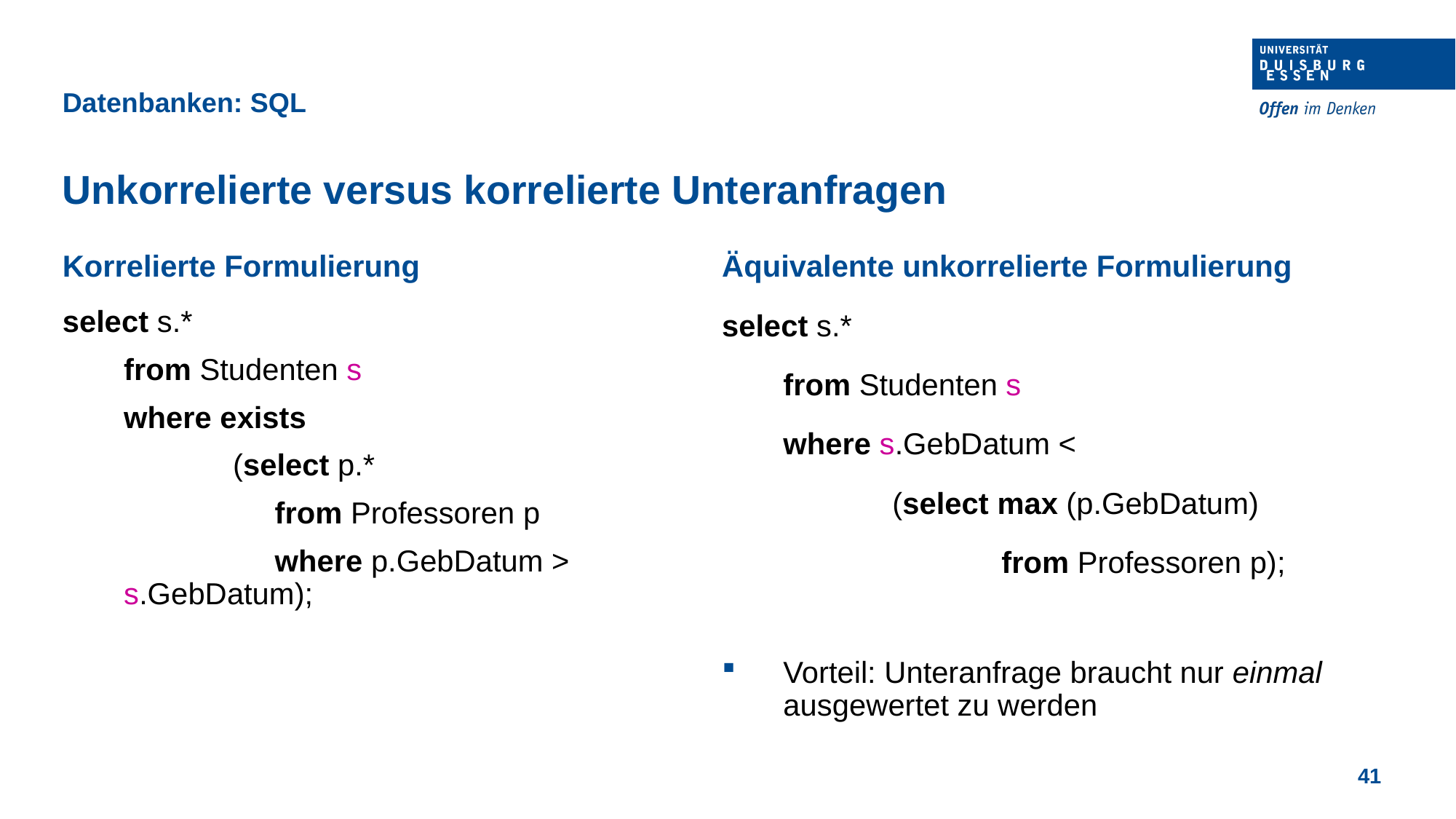

Datenbanken: SQL
Unkorrelierte versus korrelierte Unteranfragen
Korrelierte Formulierung
select s.*
	from Studenten s
	where exists
		(select p.*
		     from Professoren p
		     where p.GebDatum > s.GebDatum);

Äquivalente unkorrelierte Formulierung
select s.*
	from Studenten s
	where s.GebDatum <
		(select max (p.GebDatum)
			from Professoren p);

Vorteil: Unteranfrage braucht nur einmal ausgewertet zu werden

41